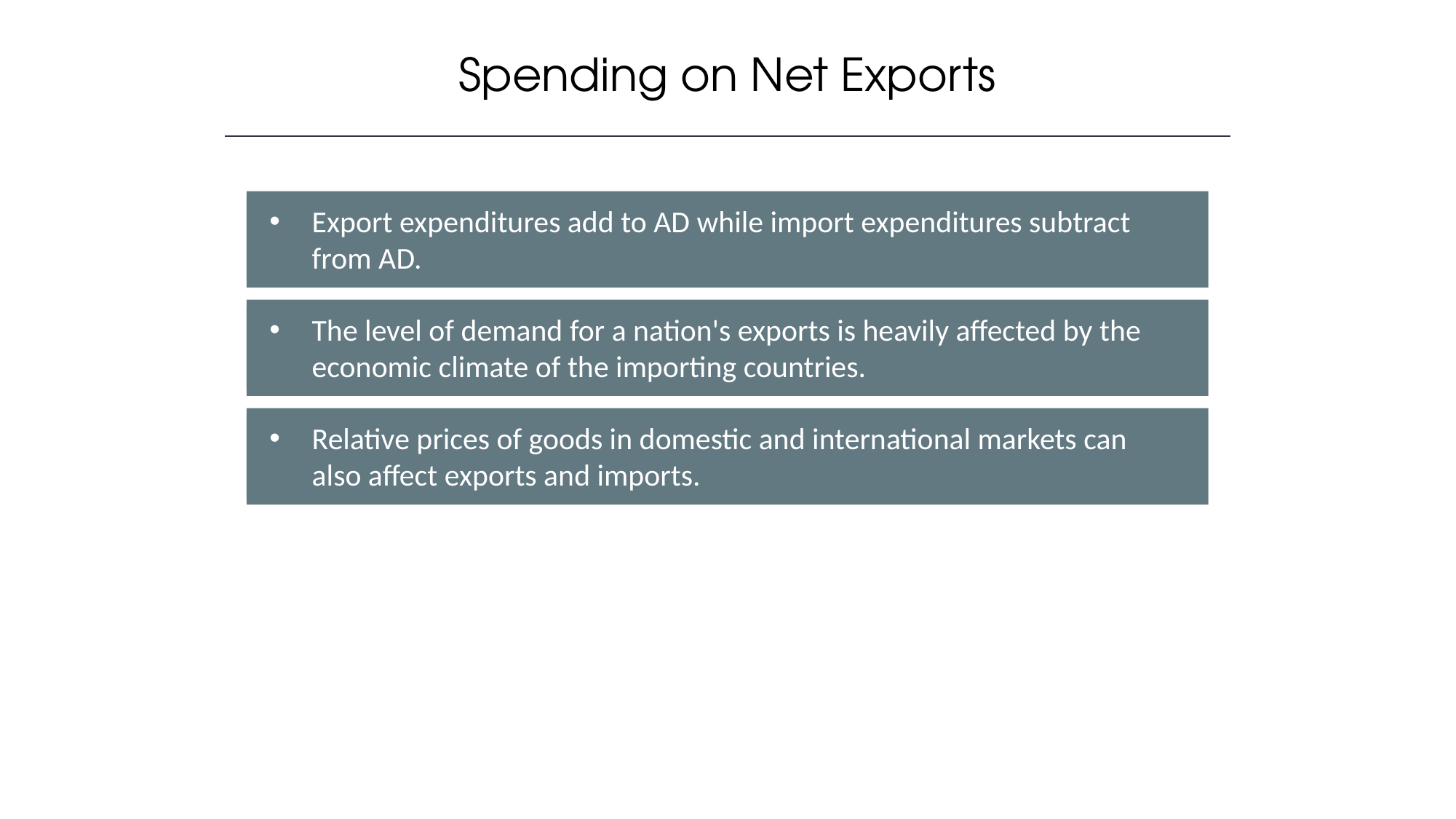

Spending on Net Exports

Export expenditures add to AD while import expenditures subtract from AD.

The level of demand for a nation's exports is heavily affected by the economic climate of the importing countries.

Relative prices of goods in domestic and international markets can also affect exports and imports.